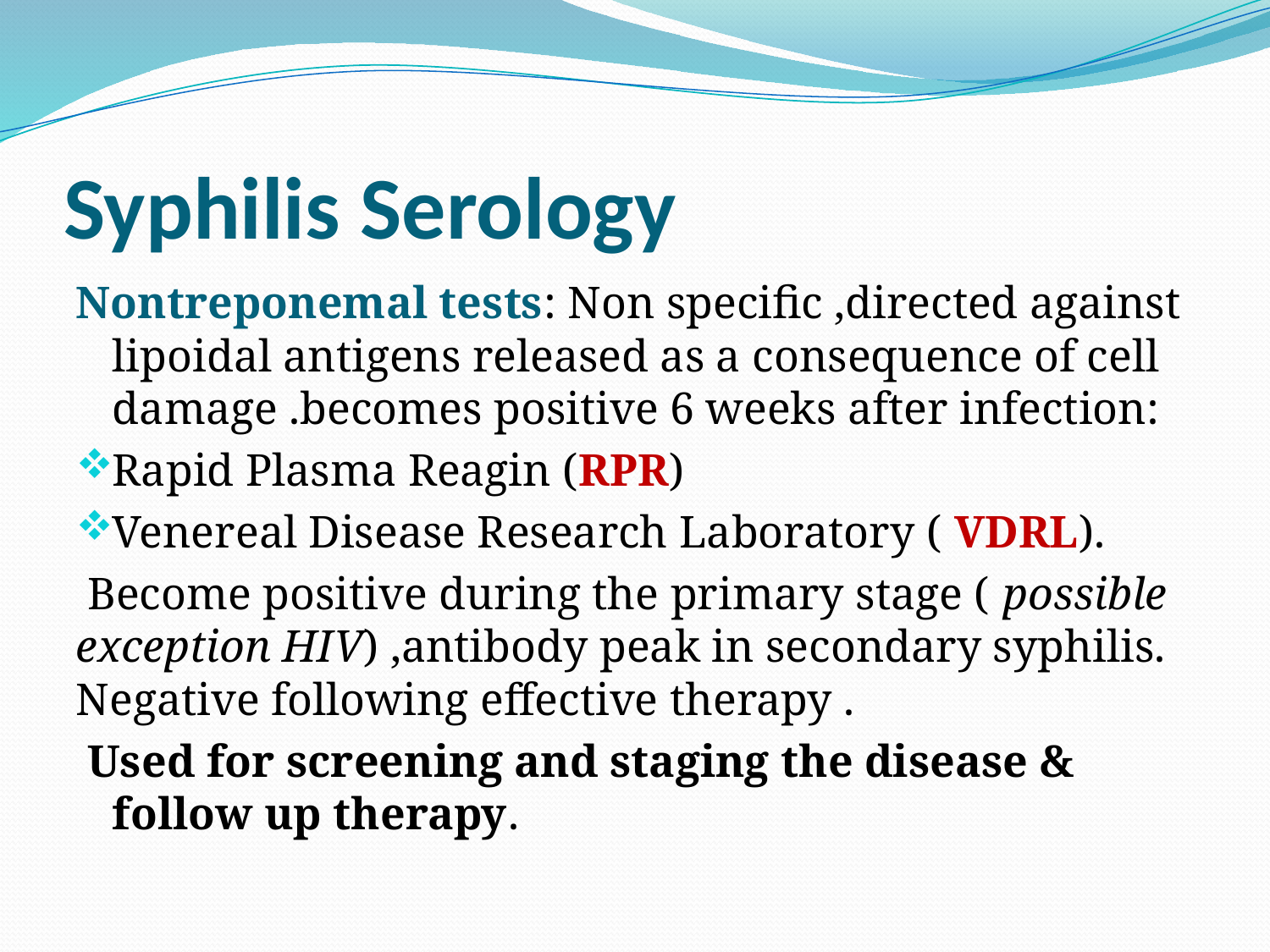

# Syphilis Serology
Nontreponemal tests: Non specific ,directed against lipoidal antigens released as a consequence of cell damage .becomes positive 6 weeks after infection:
Rapid Plasma Reagin (RPR)
Venereal Disease Research Laboratory ( VDRL).
 Become positive during the primary stage ( possible exception HIV) ,antibody peak in secondary syphilis. Negative following effective therapy .
 Used for screening and staging the disease &  follow up therapy.